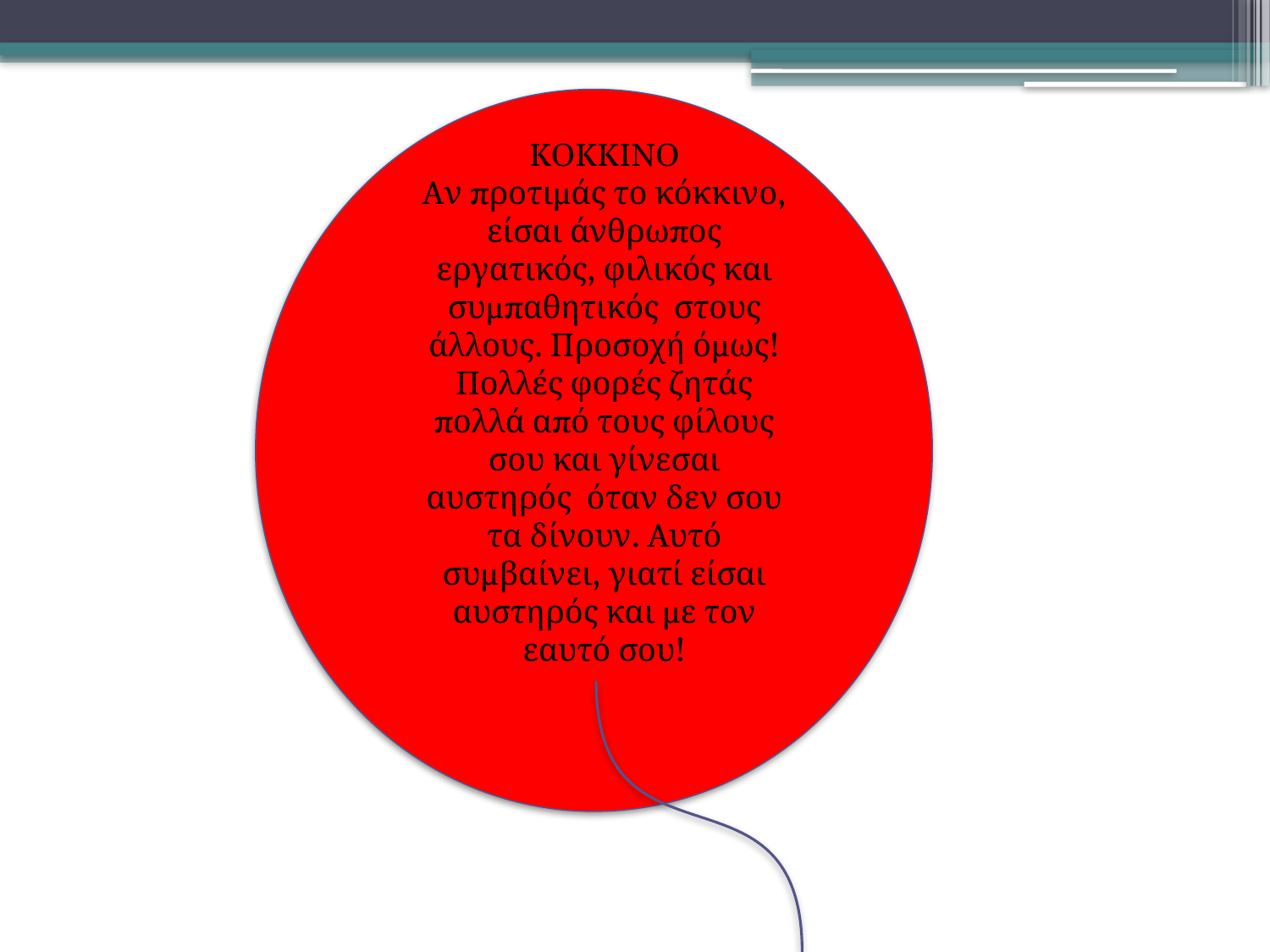

ΚΟΚΚΙΝΟ
Αν προτιμάς το κόκκινο, είσαι άνθρωπος εργατικός, φιλικός και συμπαθητικός  στους άλλους. Προσοχή όμως! Πολλές φορές ζητάς πολλά από τους φίλους σου και γίνεσαι αυστηρός  όταν δεν σου τα δίνουν. Αυτό συμβαίνει, γιατί είσαι αυστηρός και με τον εαυτό σου!